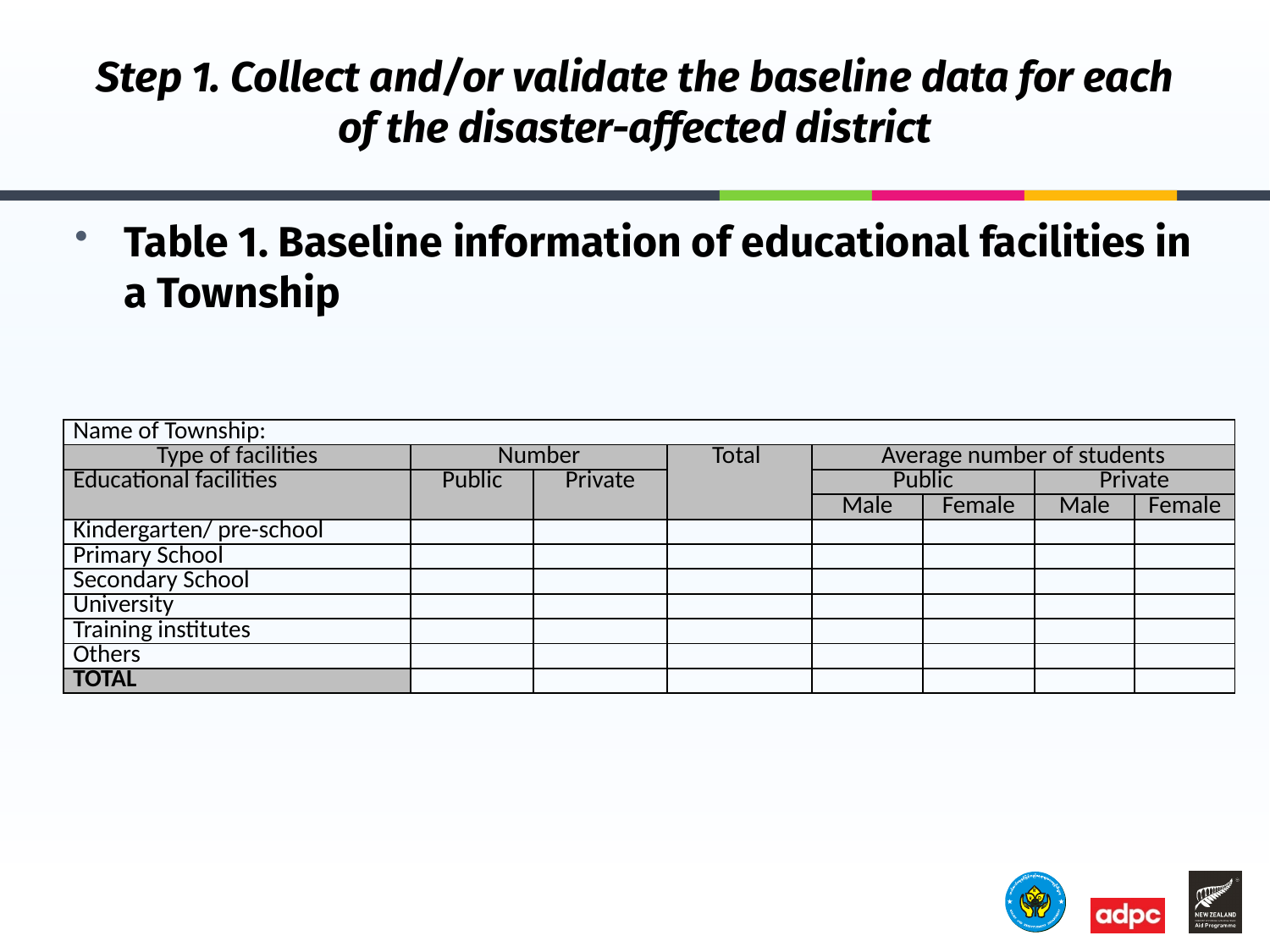

# Step 1. Collect and/or validate the baseline data for each of the disaster-affected district
Table 1. Baseline information of educational facilities in a Township

| Name of Township: |  |  |  |  |  |  |  |
| --- | --- | --- | --- | --- | --- | --- | --- |
| Type of facilities | Number |  | Total | Average number of students |  |  |  |
| Educational facilities | Public | Private |  | Public |  | Private |  |
|  |  |  |  | Male | Female | Male | Female |
| Kindergarten/ pre-school |  |  |  |  |  |  |  |
| Primary School |  |  |  |  |  |  |  |
| Secondary School |  |  |  |  |  |  |  |
| University |  |  |  |  |  |  |  |
| Training institutes |  |  |  |  |  |  |  |
| Others |  |  |  |  |  |  |  |
| TOTAL |  |  |  |  |  |  |  |